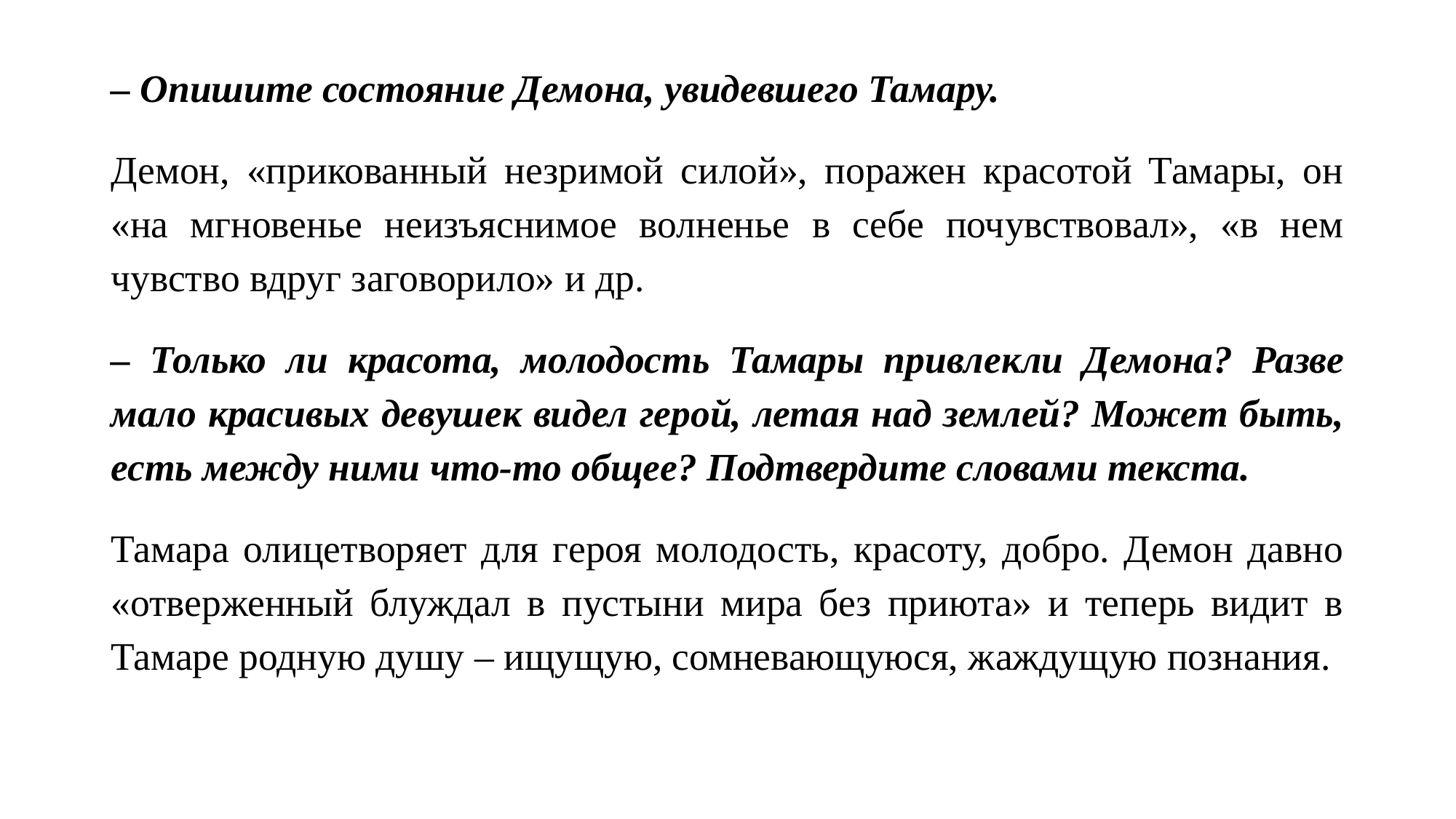

#
– Опишите состояние Демона, увидевшего Тамару.
Демон, «прикованный незримой силой», поражен красотой Тамары, он «на мгновенье неизъяснимое волненье в себе почувствовал», «в нем чувство вдруг заговорило» и др.
– Только ли красота, молодость Тамары привлекли Демона? Разве мало красивых девушек видел герой, летая над землей? Может быть, есть между ними что-то общее? Подтвердите словами текста.
Тамара олицетворяет для героя молодость, красоту, добро. Демон давно «отверженный блуждал в пустыни мира без приюта» и теперь видит в Тамаре родную душу – ищущую, сомневающуюся, жаждущую познания.